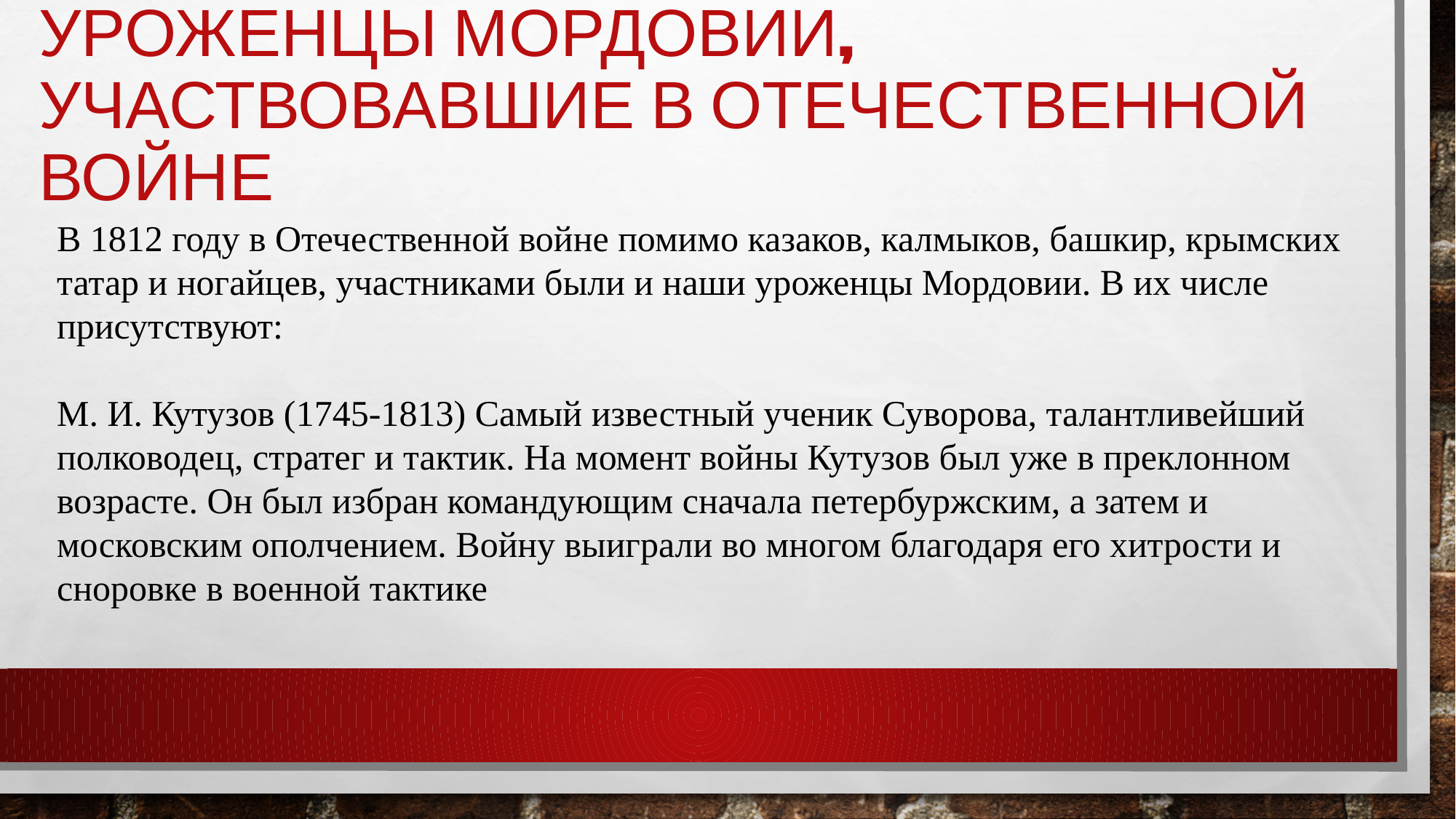

# Уроженцы Мордовии, участвовавшие в отечественной войне
В 1812 году в Отечественной войне помимо казаков, калмыков, башкир, крымских татар и ногайцев, участниками были и наши уроженцы Мордовии. В их числе присутствуют:

М. И. Кутузов (1745-1813) Самый известный ученик Суворова, талантливейший полководец, стратег и тактик. На момент войны Кутузов был уже в преклонном возрасте. Он был избран командующим сначала петербуржским, а затем и московским ополчением. Войну выиграли во многом благодаря его хитрости и сноровке в военной тактике